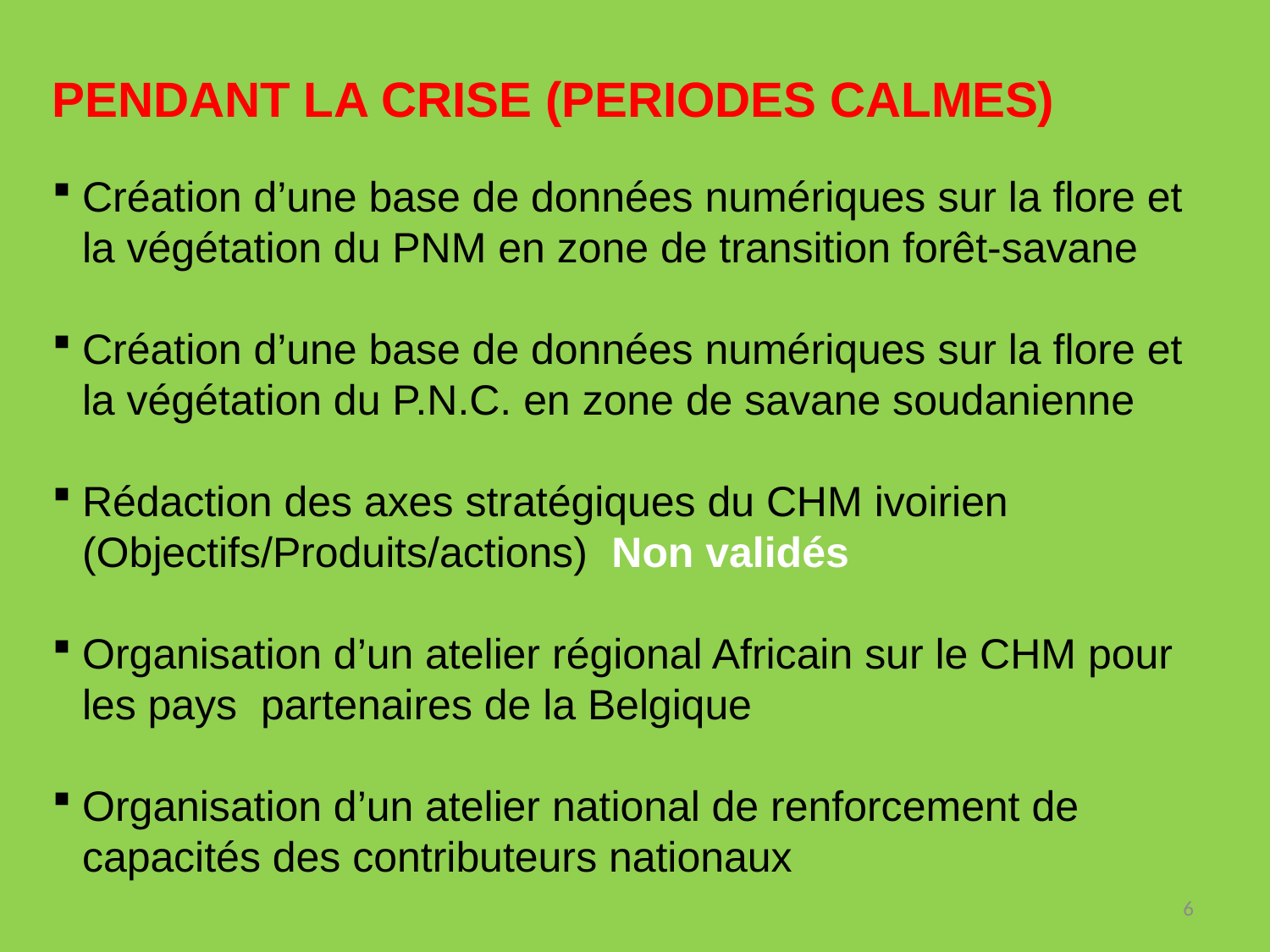

PENDANT LA CRISE (PERIODES CALMES)

Création d’une base de données numériques sur la flore et la végétation du PNM en zone de transition forêt-savane

Création d’une base de données numériques sur la flore et la végétation du P.N.C. en zone de savane soudanienne

Rédaction des axes stratégiques du CHM ivoirien (Objectifs/Produits/actions)  Non validés

Organisation d’un atelier régional Africain sur le CHM pour les pays  partenaires de la Belgique

Organisation d’un atelier national de renforcement de capacités des contributeurs nationaux

6